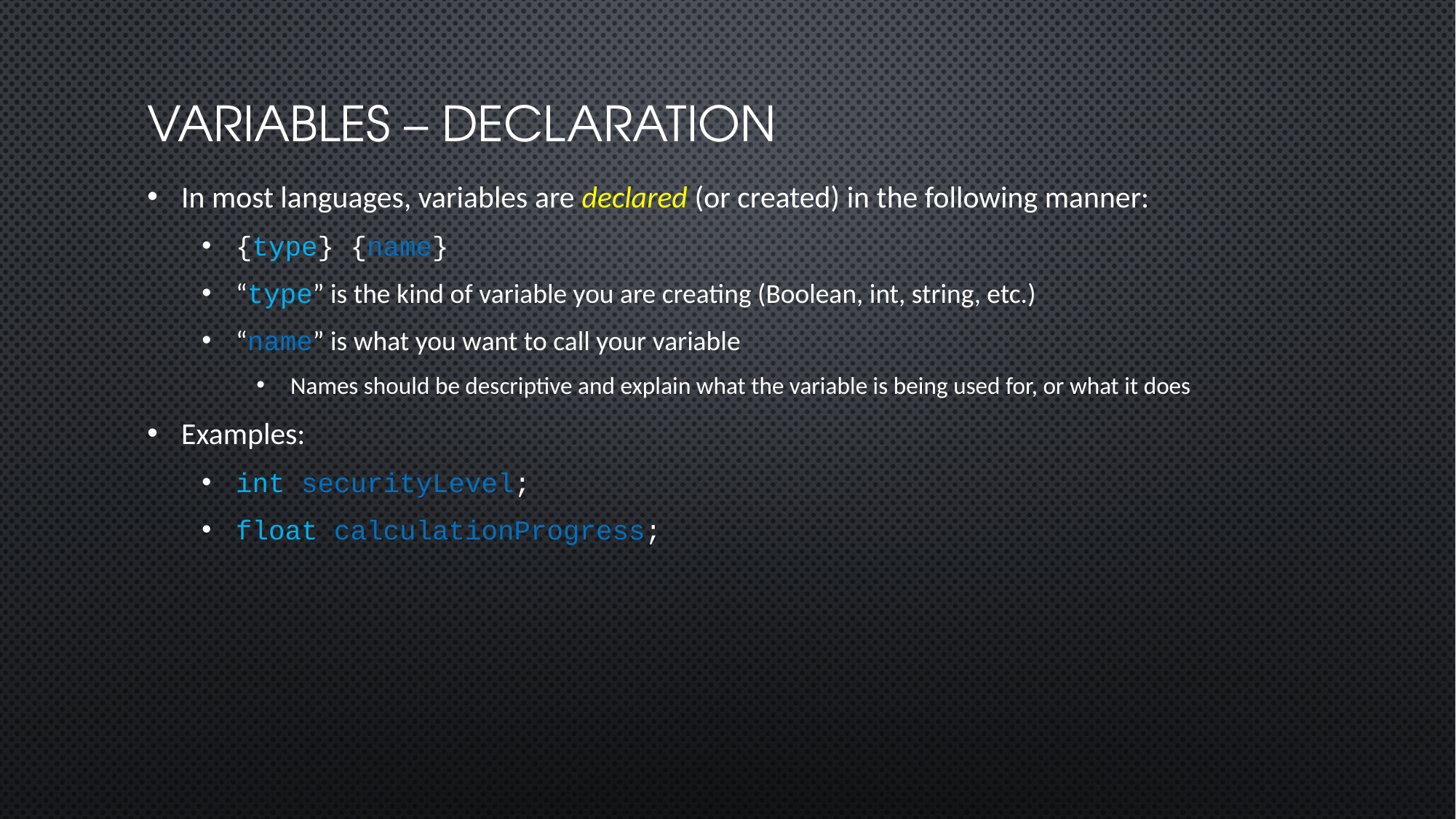

# Variables – Declaration
In most languages, variables are declared (or created) in the following manner:
{type} {name}
“type” is the kind of variable you are creating (Boolean, int, string, etc.)
“name” is what you want to call your variable
Names should be descriptive and explain what the variable is being used for, or what it does
Examples:
int securityLevel;
float calculationProgress;